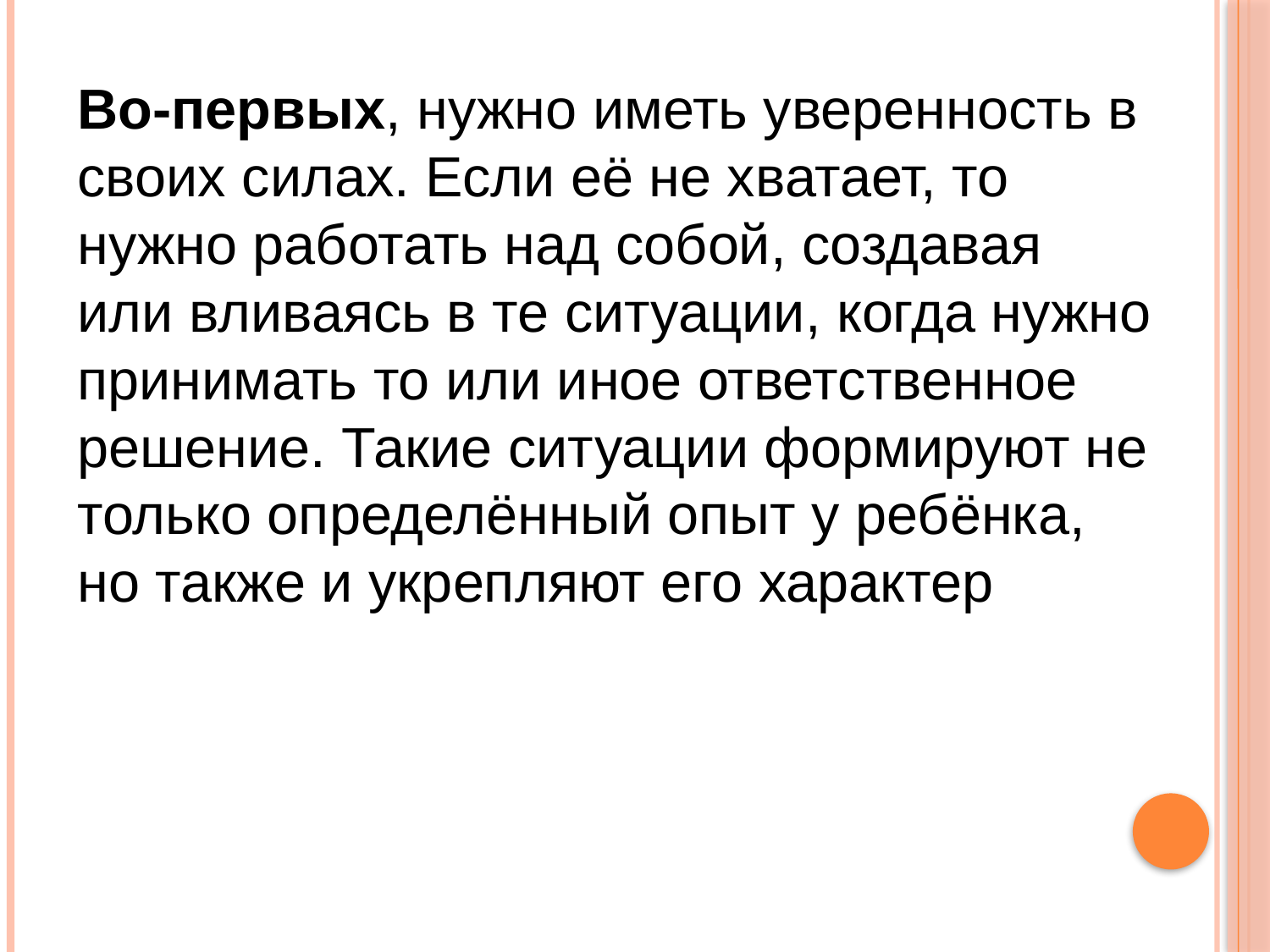

Во-первых, нужно иметь уверенность в своих силах. Если её не хватает, то нужно работать над собой, создавая или вливаясь в те ситуации, когда нужно принимать то или иное ответственное решение. Такие ситуации формируют не только определённый опыт у ребёнка, но также и укрепляют его характер